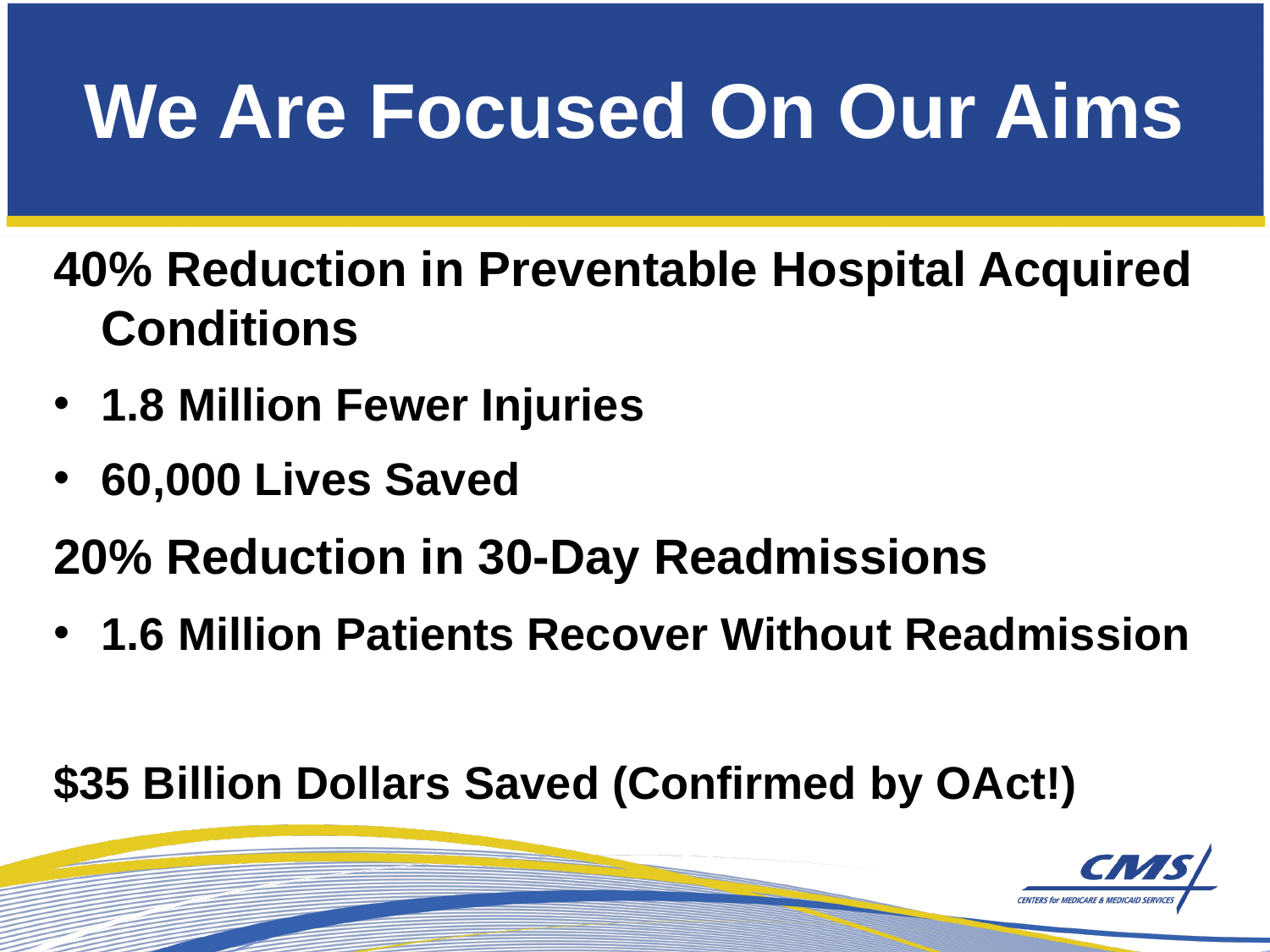

We Are Focused On Our Aims
40% Reduction in Preventable Hospital Acquired Conditions
1.8 Million Fewer Injuries
60,000 Lives Saved
20% Reduction in 30-Day Readmissions
1.6 Million Patients Recover Without Readmission

$35 Billion Dollars Saved (Confirmed by OAct!)